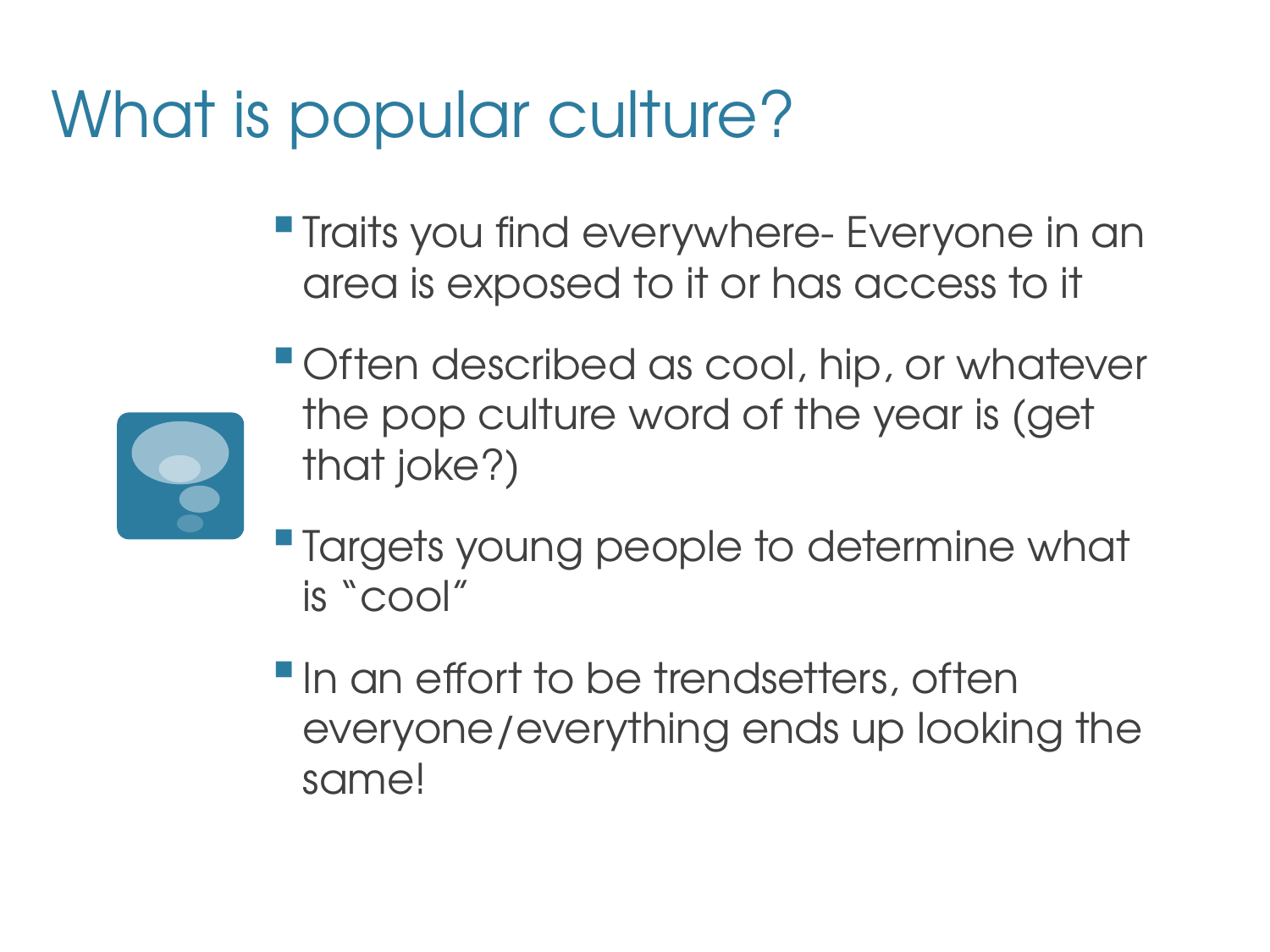

# What is popular culture?
Traits you find everywhere- Everyone in an area is exposed to it or has access to it
Often described as cool, hip, or whatever the pop culture word of the year is (get that joke?)
Targets young people to determine what is “cool”
In an effort to be trendsetters, often everyone/everything ends up looking the same!